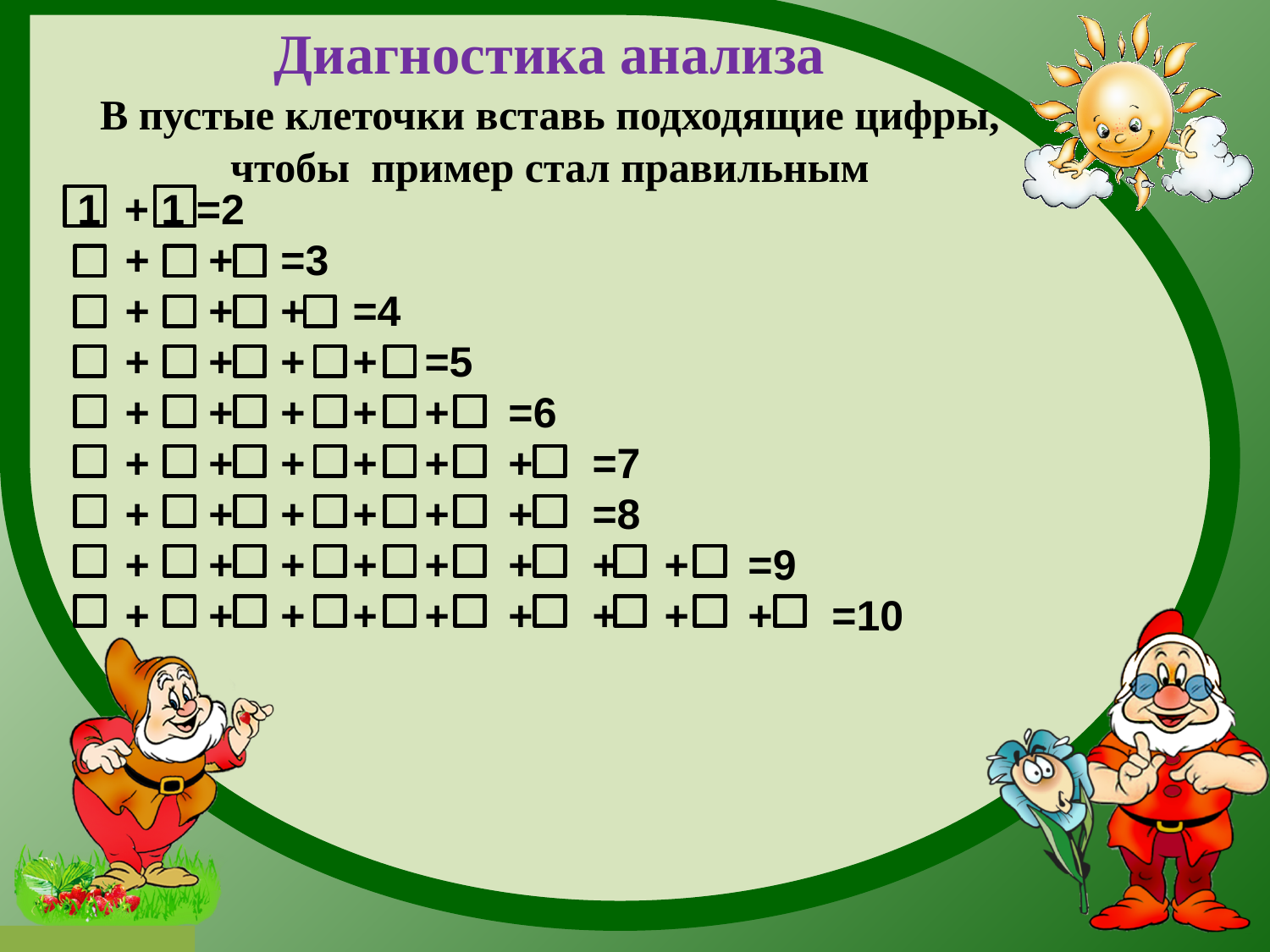

Диагностика анализа
В пустые клеточки вставь подходящие цифры, чтобы  пример стал правильным
1  + 1 =2
    +     +    =3
    +     +    +    =4
    +     +    +    +    =5
    +     +    +    +    +     =6
    +     +    +    +    +     +     =7
    +     +    +    +    +     +     =8
    +     +    +    +    +     +     +    +     =9
    +     +    +    +    +     +     +    +     +     =10